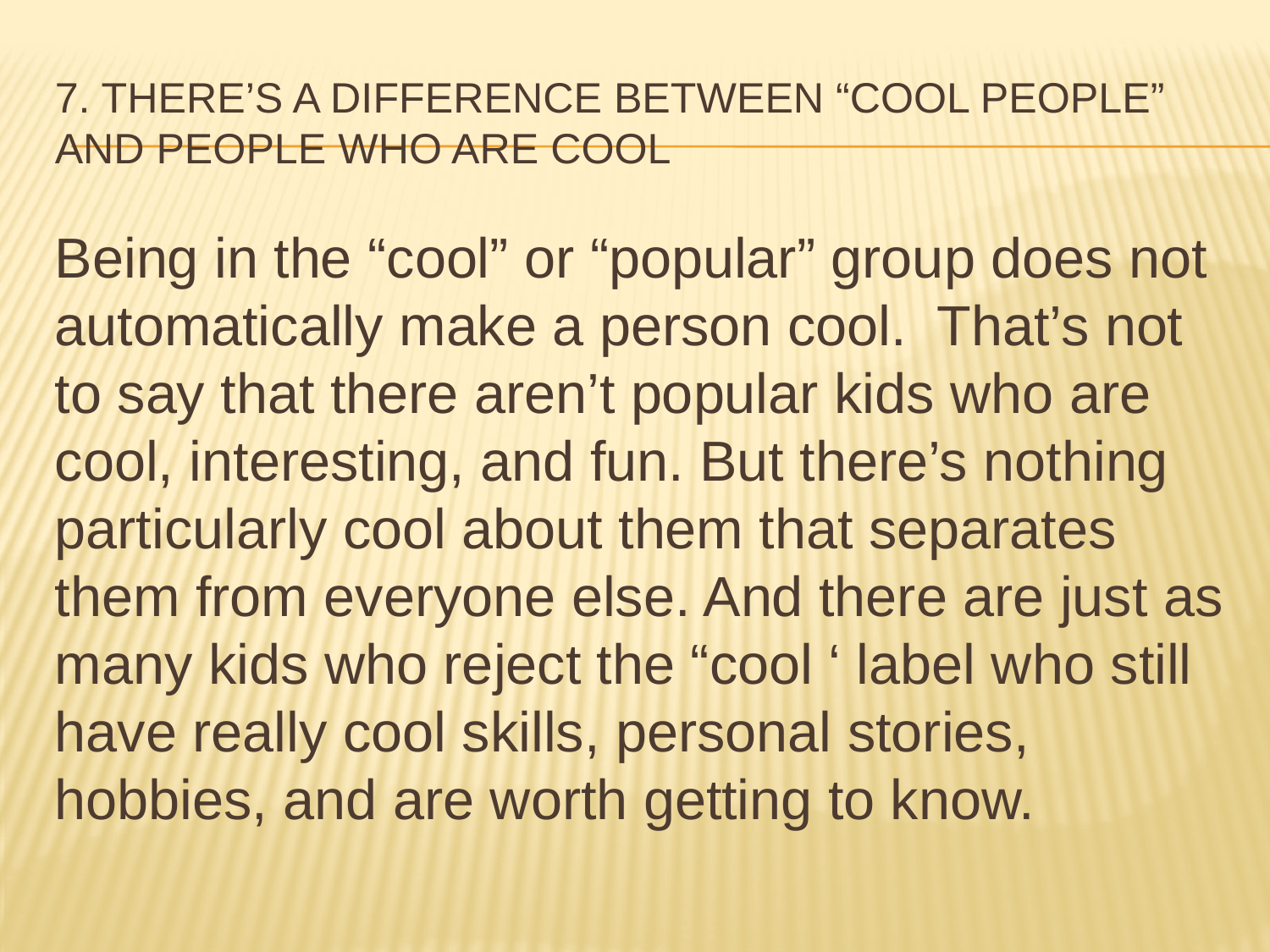

# 7. There’s a difference between “cool people” and people who are cool
Being in the “cool” or “popular” group does not automatically make a person cool.  That’s not to say that there aren’t popular kids who are cool, interesting, and fun. But there’s nothing particularly cool about them that separates them from everyone else. And there are just as many kids who reject the “cool ‘ label who still have really cool skills, personal stories, hobbies, and are worth getting to know.